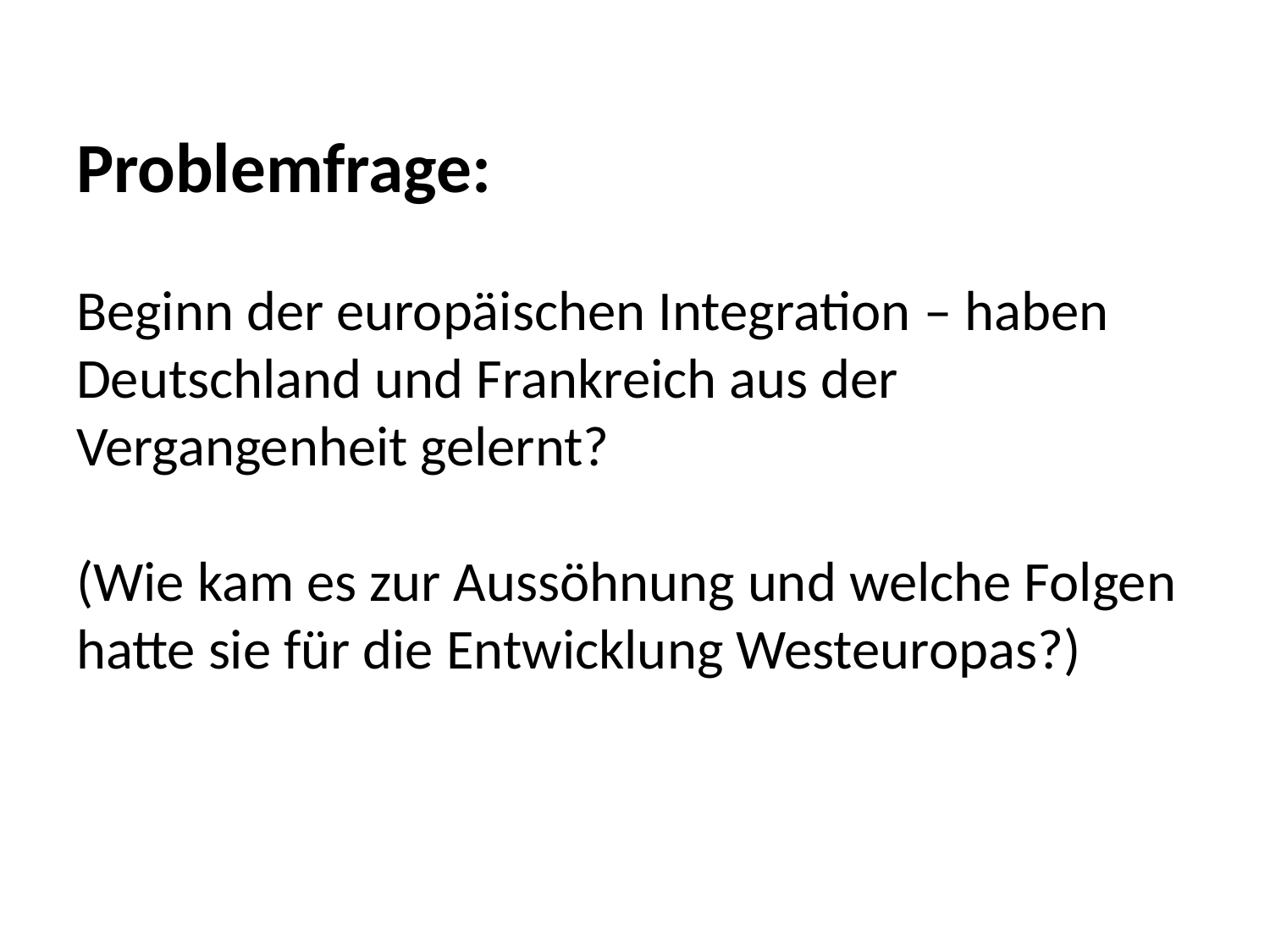

# Problemfrage: Beginn der europäischen Integration – haben Deutschland und Frankreich aus der Vergangenheit gelernt? (Wie kam es zur Aussöhnung und welche Folgen hatte sie für die Entwicklung Westeuropas?)